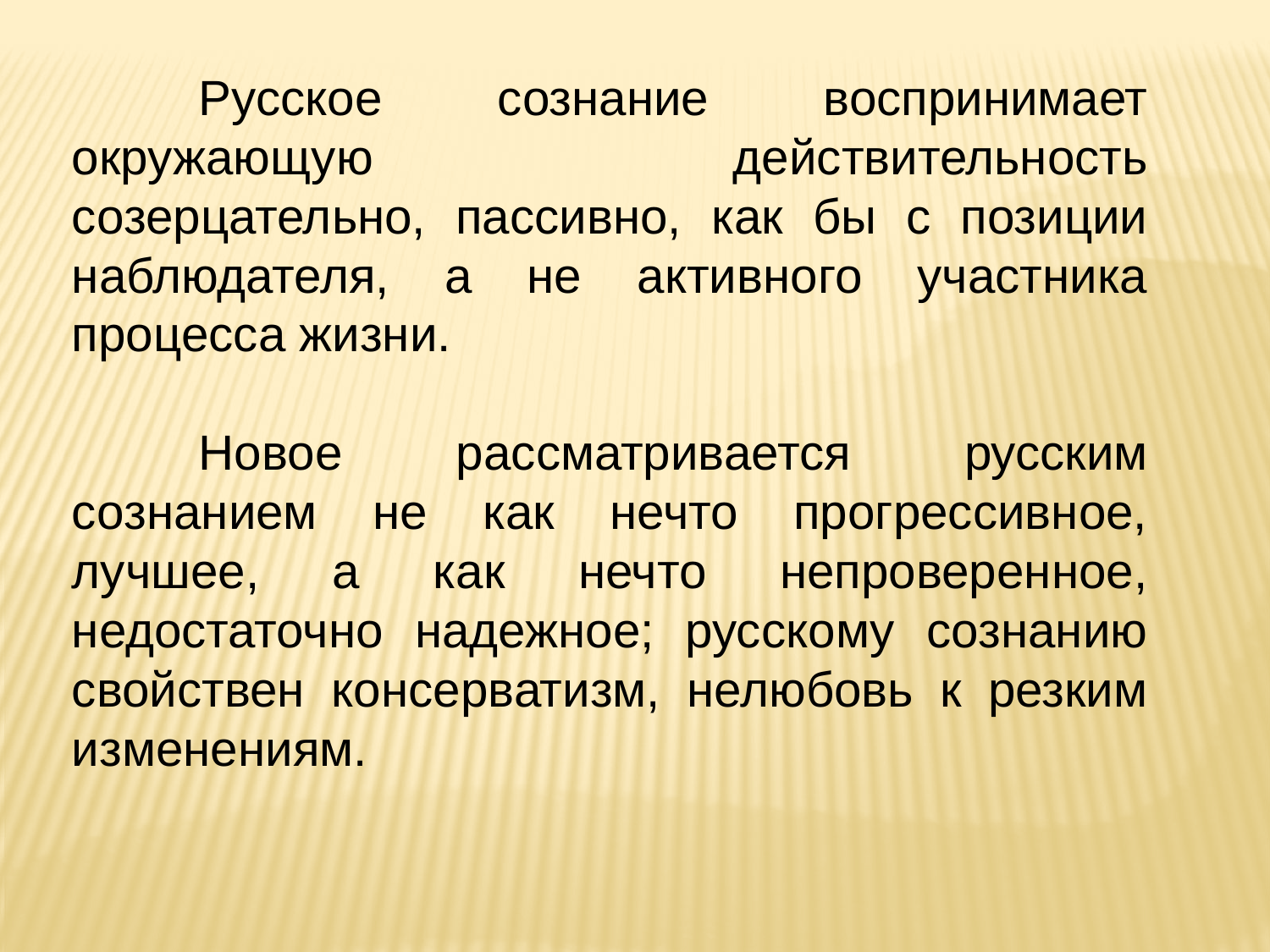

Русское сознание воспринимает окружающую действительность созерцательно, пассивно, как бы с позиции наблюдателя, а не активного участника процесса жизни.

	Новое рассматривается русским сознанием не как нечто прогрессивное, лучшее, а как нечто непроверенное, недостаточно надежное; русскому сознанию свойствен консерватизм, нелюбовь к резким изменениям.